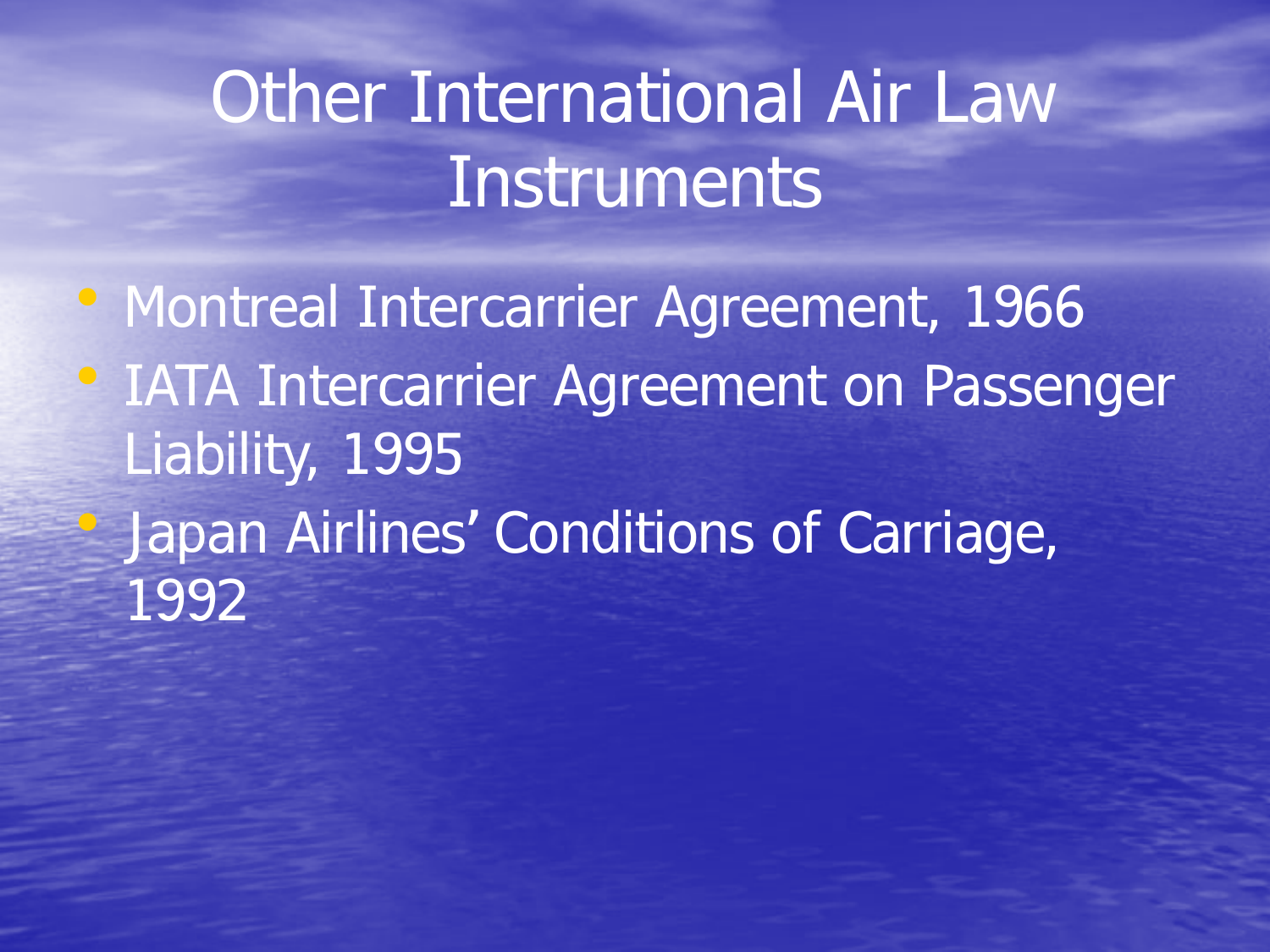

# Other International Air Law Instruments
Montreal Intercarrier Agreement, 1966
IATA Intercarrier Agreement on Passenger Liability, 1995
Japan Airlines’ Conditions of Carriage, 1992